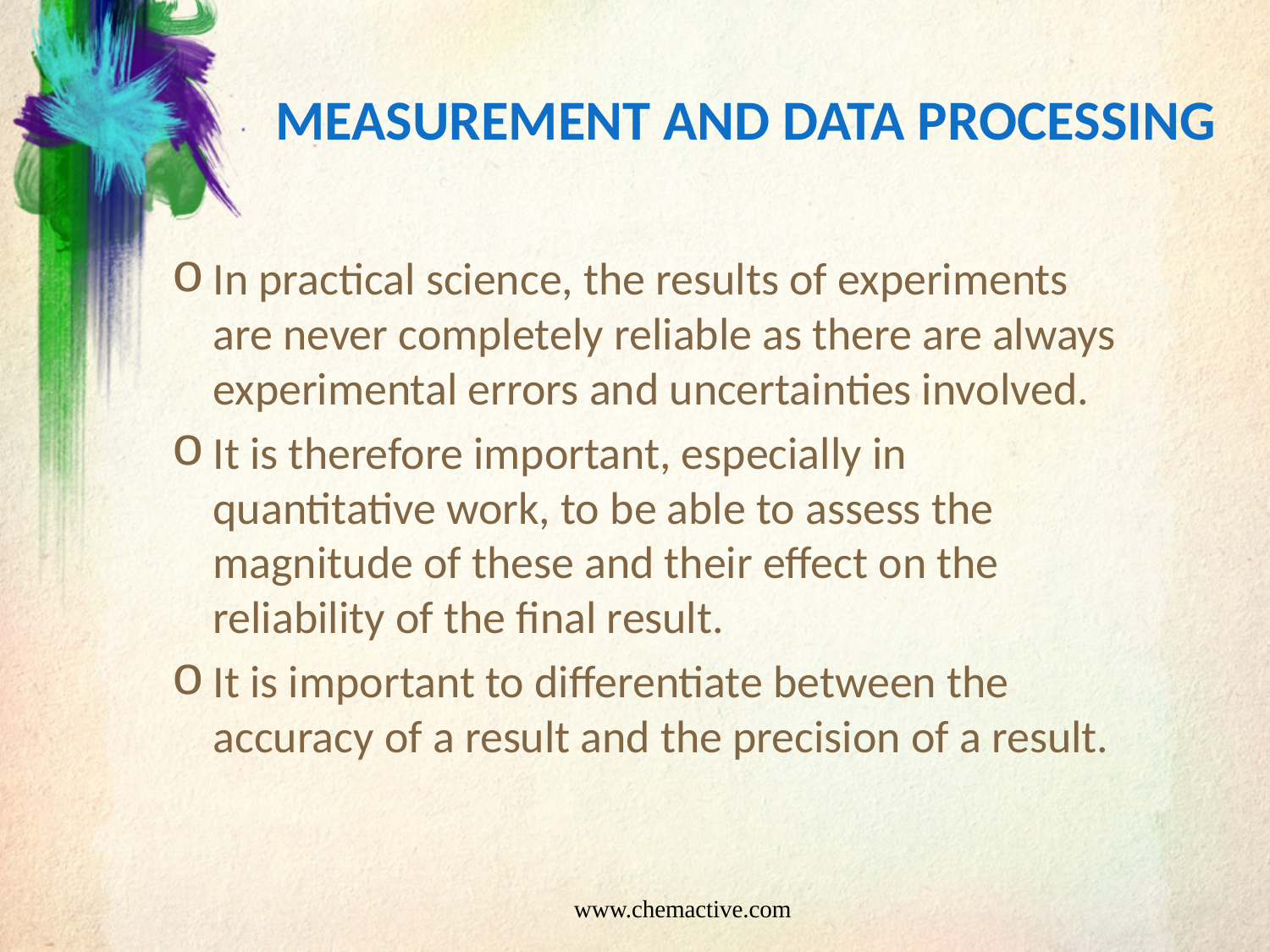

Measurement and data processing
#
In practical science, the results of experiments are never completely reliable as there are always experimental errors and uncertainties involved.
It is therefore important, especially in quantitative work, to be able to assess the magnitude of these and their effect on the reliability of the final result.
It is important to differentiate between the accuracy of a result and the precision of a result.
www.chemactive.com